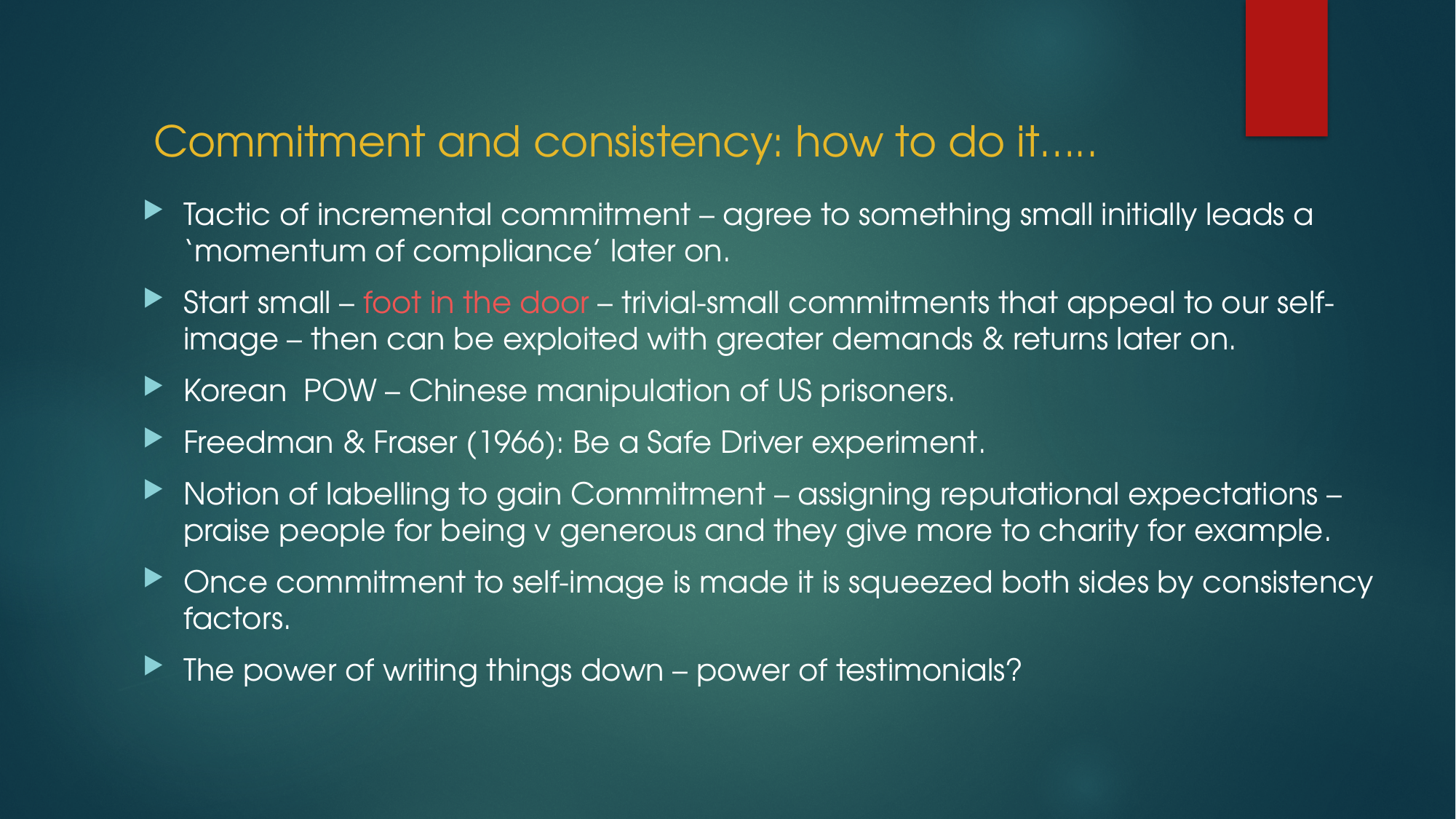

# Commitment and consistency: how to do it…..
Tactic of incremental commitment – agree to something small initially leads a ‘momentum of compliance’ later on.
Start small – foot in the door – trivial-small commitments that appeal to our self-image – then can be exploited with greater demands & returns later on.
Korean  POW – Chinese manipulation of US prisoners.
Freedman & Fraser (1966): Be a Safe Driver experiment.
Notion of labelling to gain Commitment – assigning reputational expectations – praise people for being v generous and they give more to charity for example.
Once commitment to self-image is made it is squeezed both sides by consistency factors.
The power of writing things down – power of testimonials?